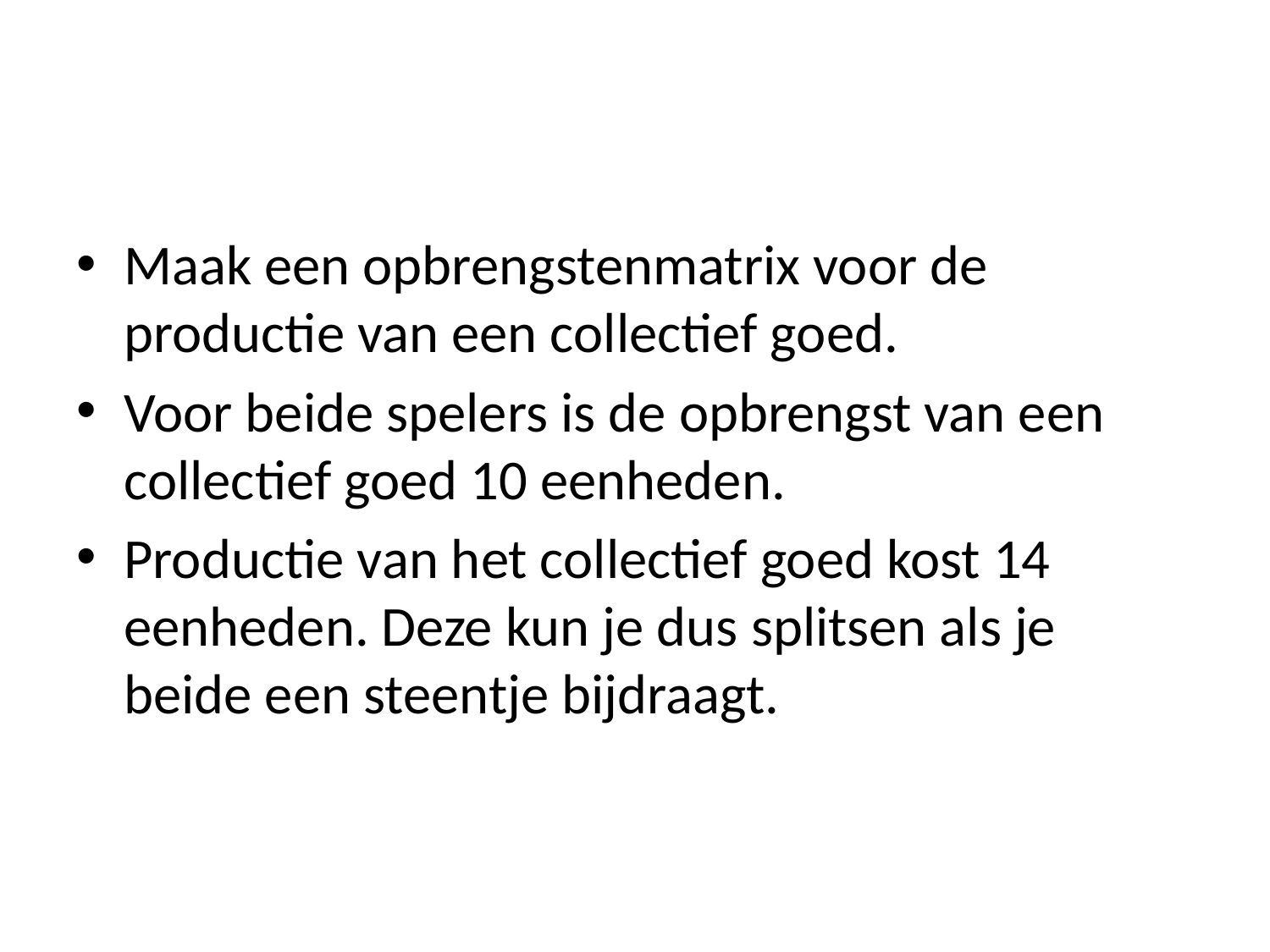

#
Maak een opbrengstenmatrix voor de productie van een collectief goed.
Voor beide spelers is de opbrengst van een collectief goed 10 eenheden.
Productie van het collectief goed kost 14 eenheden. Deze kun je dus splitsen als je beide een steentje bijdraagt.